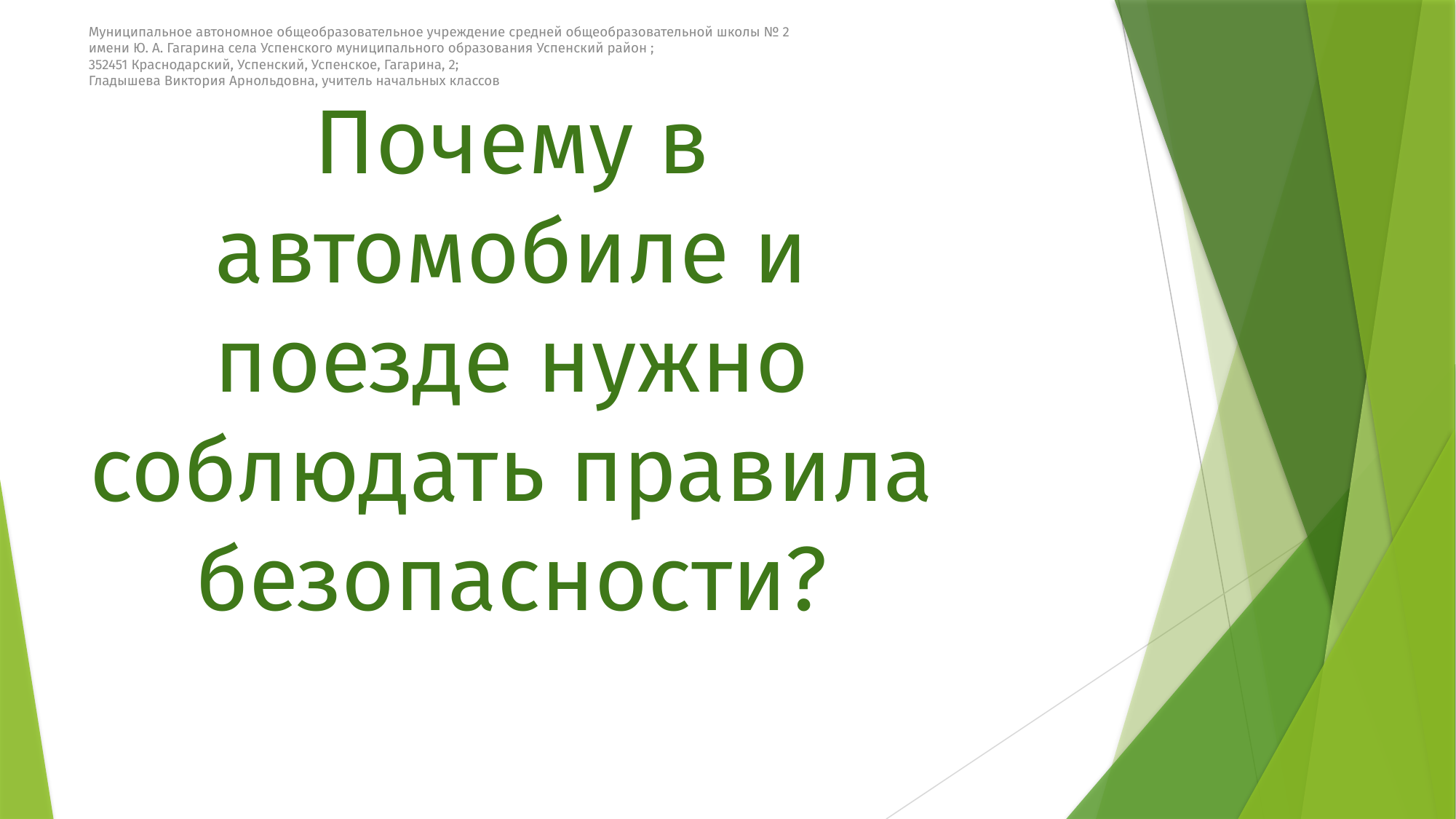

Муниципальное автономное общеобразовательное учреждение средней общеобразовательной школы № 2 имени Ю. А. Гагарина села Успенского муниципального образования Успенский район ;
352451 Краснодарский, Успенский, Успенское, Гагарина, 2;
Гладышева Виктория Арнольдовна, учитель начальных классов
Почему в автомобиле и поезде нужно соблюдать правила безопасности?